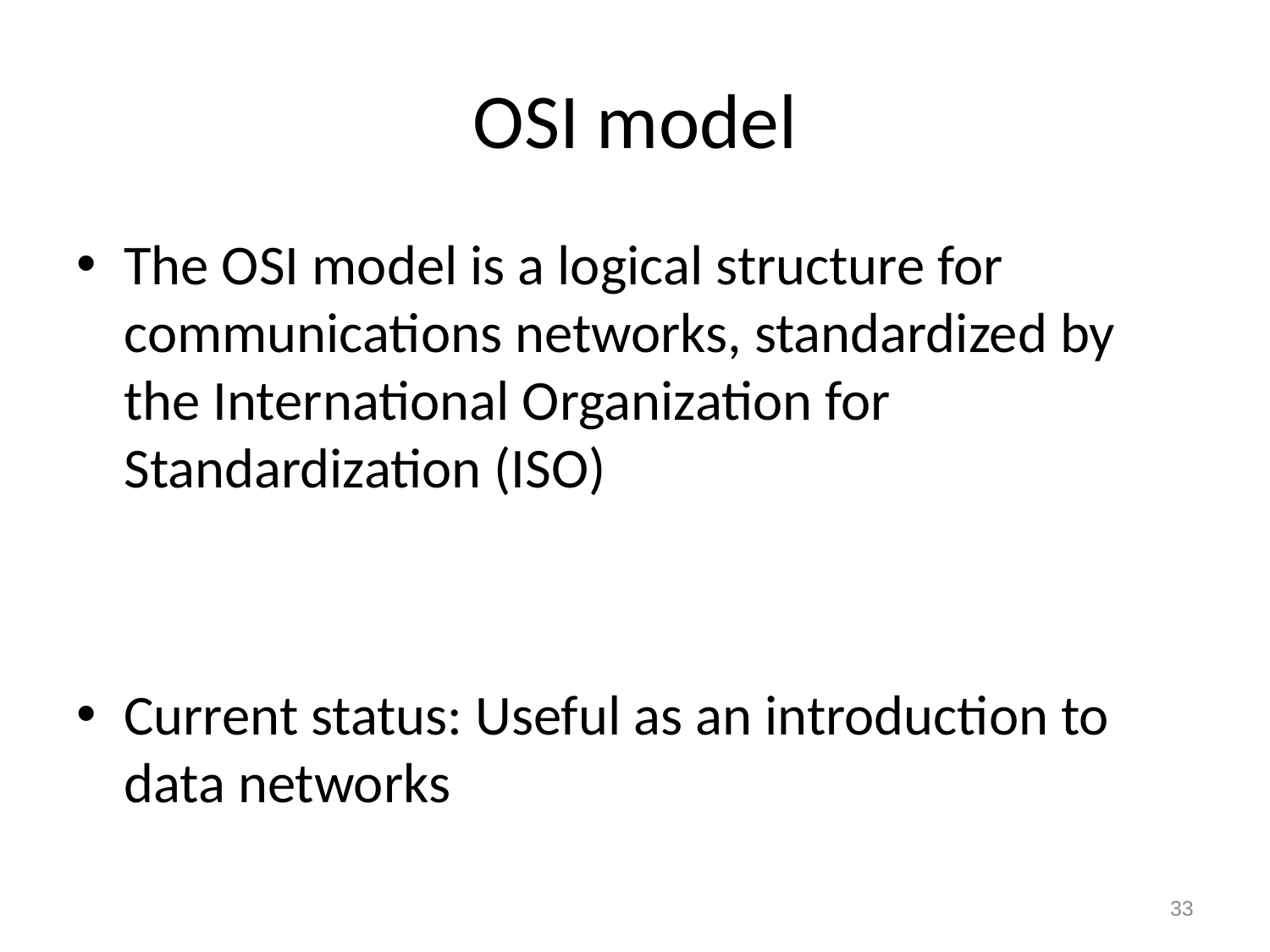

# OSI model
The OSI model is a logical structure for communications networks, standardized by the International Organization for Standardization (ISO)

Current status: Useful as an introduction to data networks
33